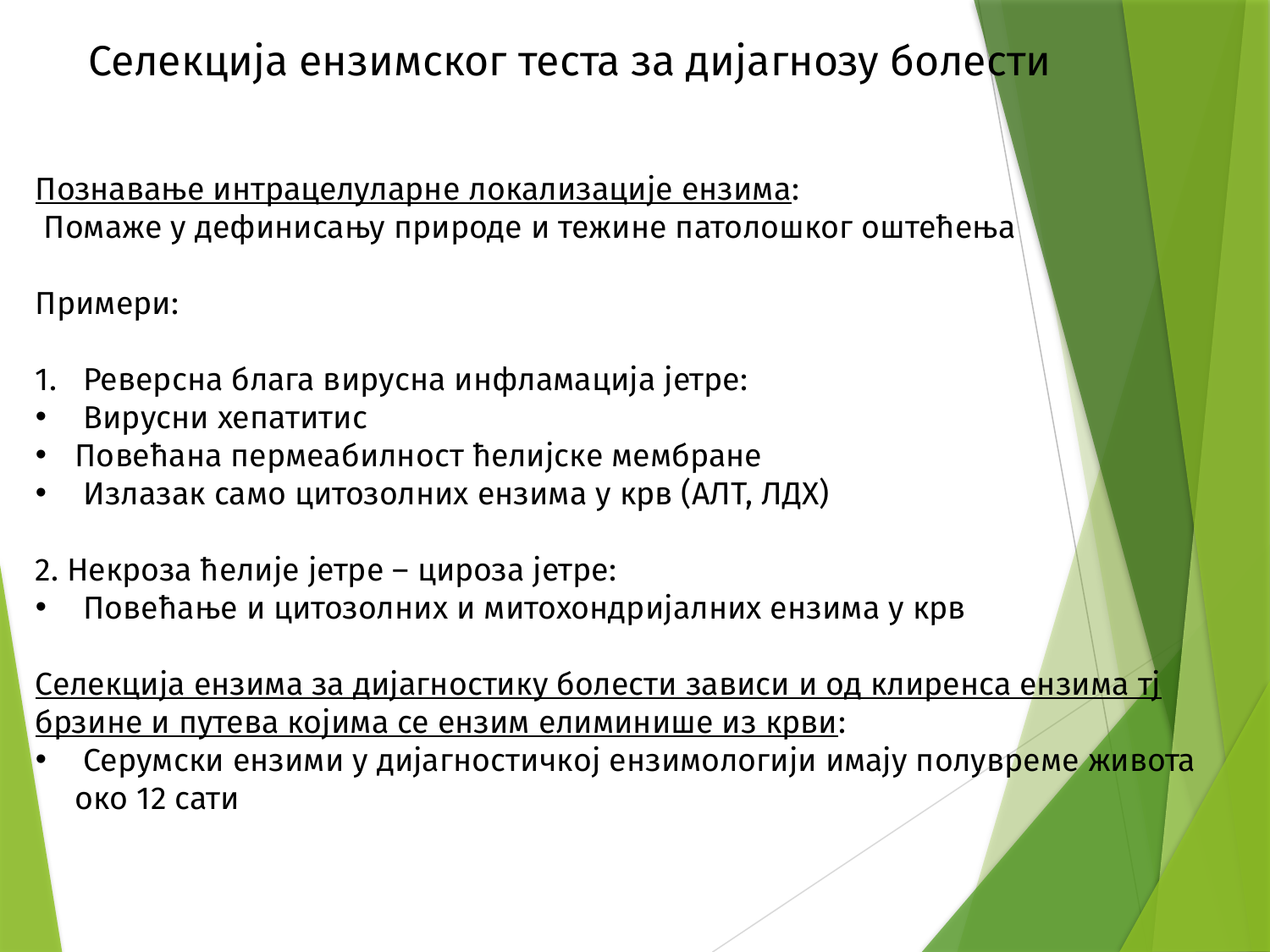

Селекција ензимског теста за дијагнозу болести
Познавање интрацелуларне локализације ензима:
 Помаже у дефинисању природе и тежине патолошког оштећења

Примери:

Реверсна блага вирусна инфламација јетре:
 Вирусни хепатитис
Повећана пермеабилност ћелијске мембране
 Излазак само цитозолних ензима у крв (АЛТ, ЛДХ)

2. Некроза ћелије јетре – цироза јетре:
 Повећање и цитозолних и митохондријалних ензима у крв

Селекција ензима за дијагностику болести зависи и од клиренса ензима тј брзине и путева којима се ензим елиминише из крви:
 Серумски ензими у дијагностичкој ензимологији имају полувреме живота око 12 сати